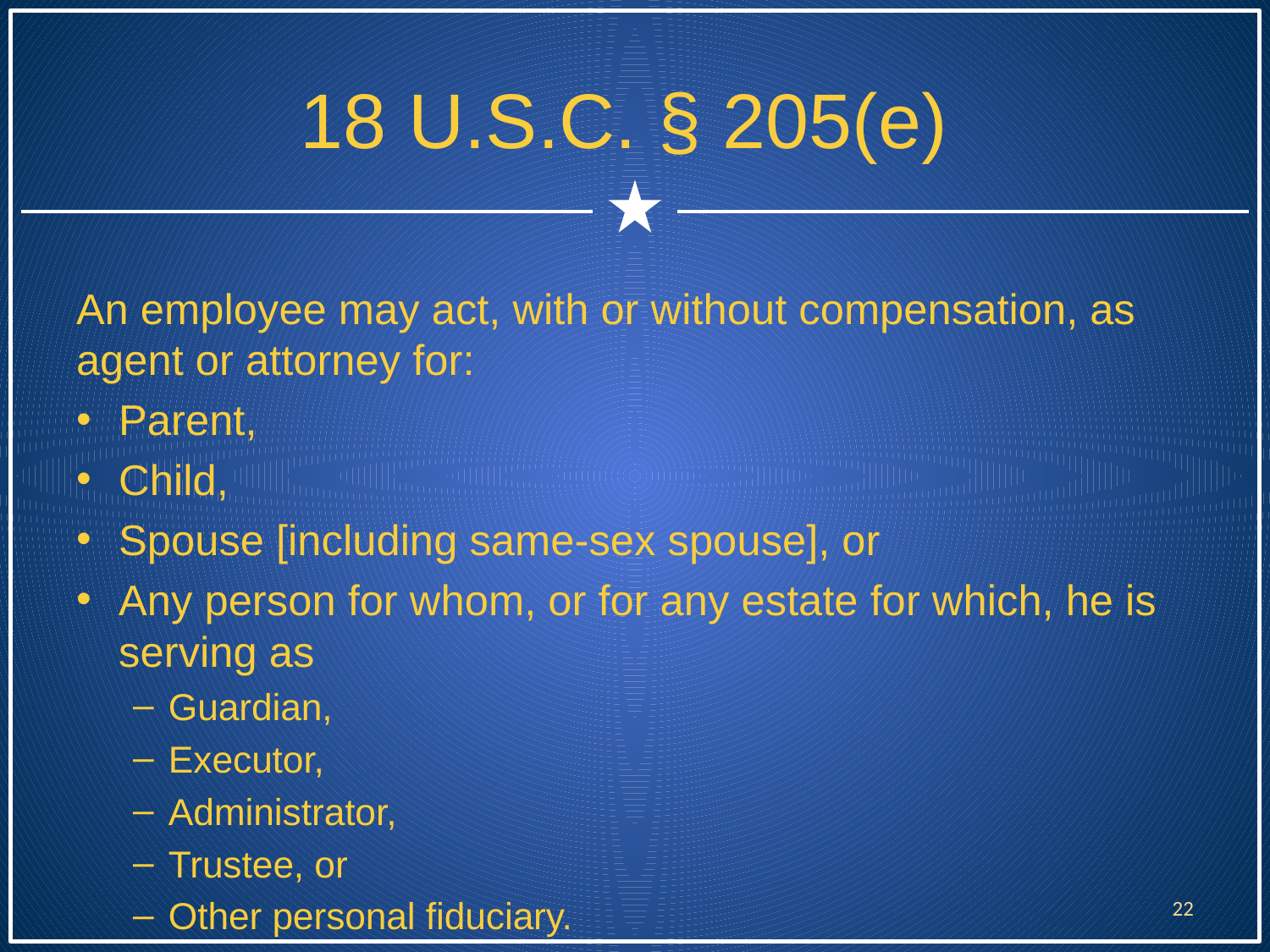

# 18 U.S.C. § 205(e)
An employee may act, with or without compensation, as agent or attorney for:
Parent,
Child,
Spouse [including same-sex spouse], or
Any person for whom, or for any estate for which, he is serving as
Guardian,
Executor,
Administrator,
Trustee, or
Other personal fiduciary.
22